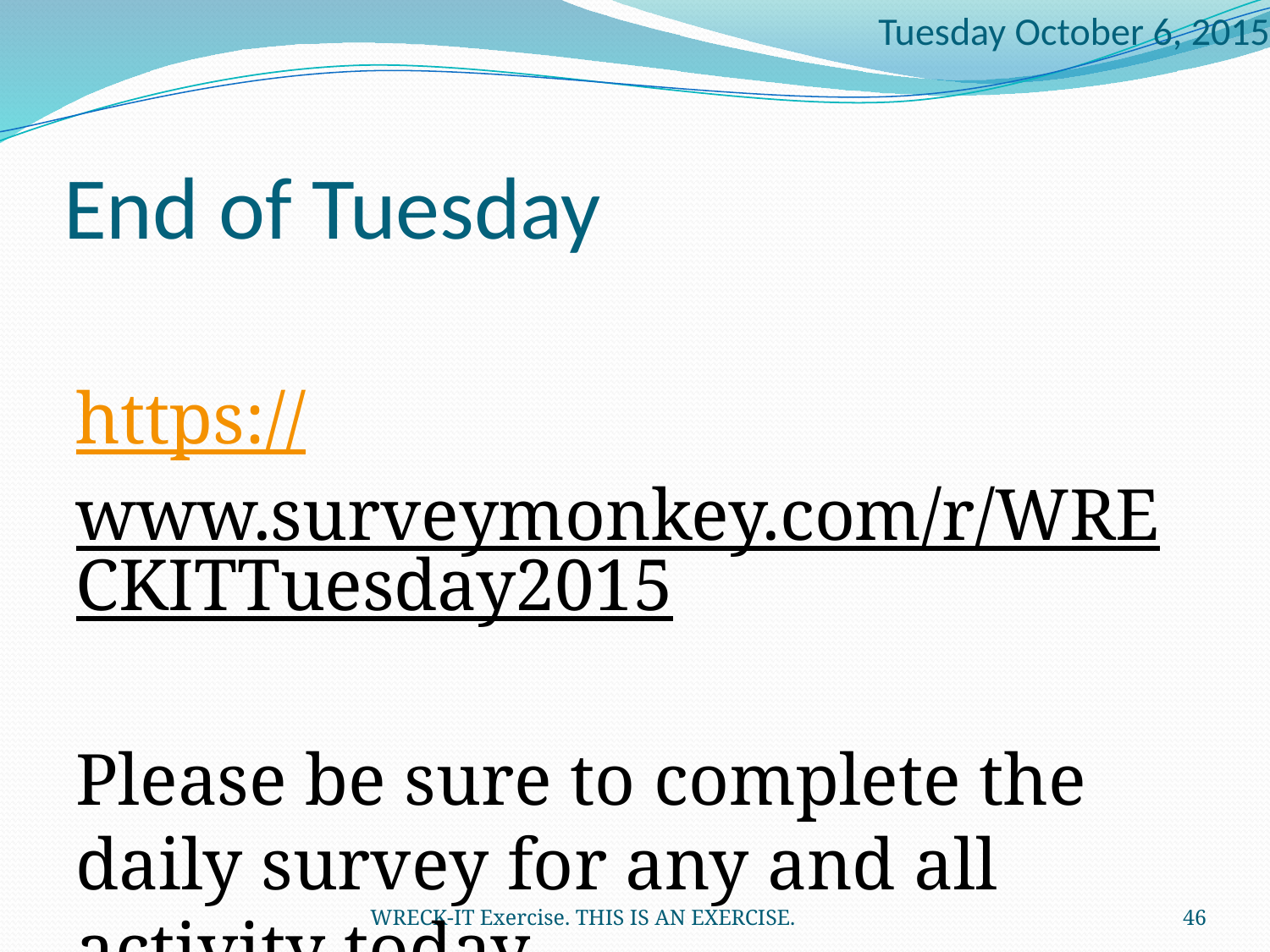

Tuesday October 6, 2015
# End of Tuesday

https://www.surveymonkey.com/r/WRECKITTuesday2015
Please be sure to complete the daily survey for any and all activity today

WRECK-IT Exercise. THIS IS AN EXERCISE.
46